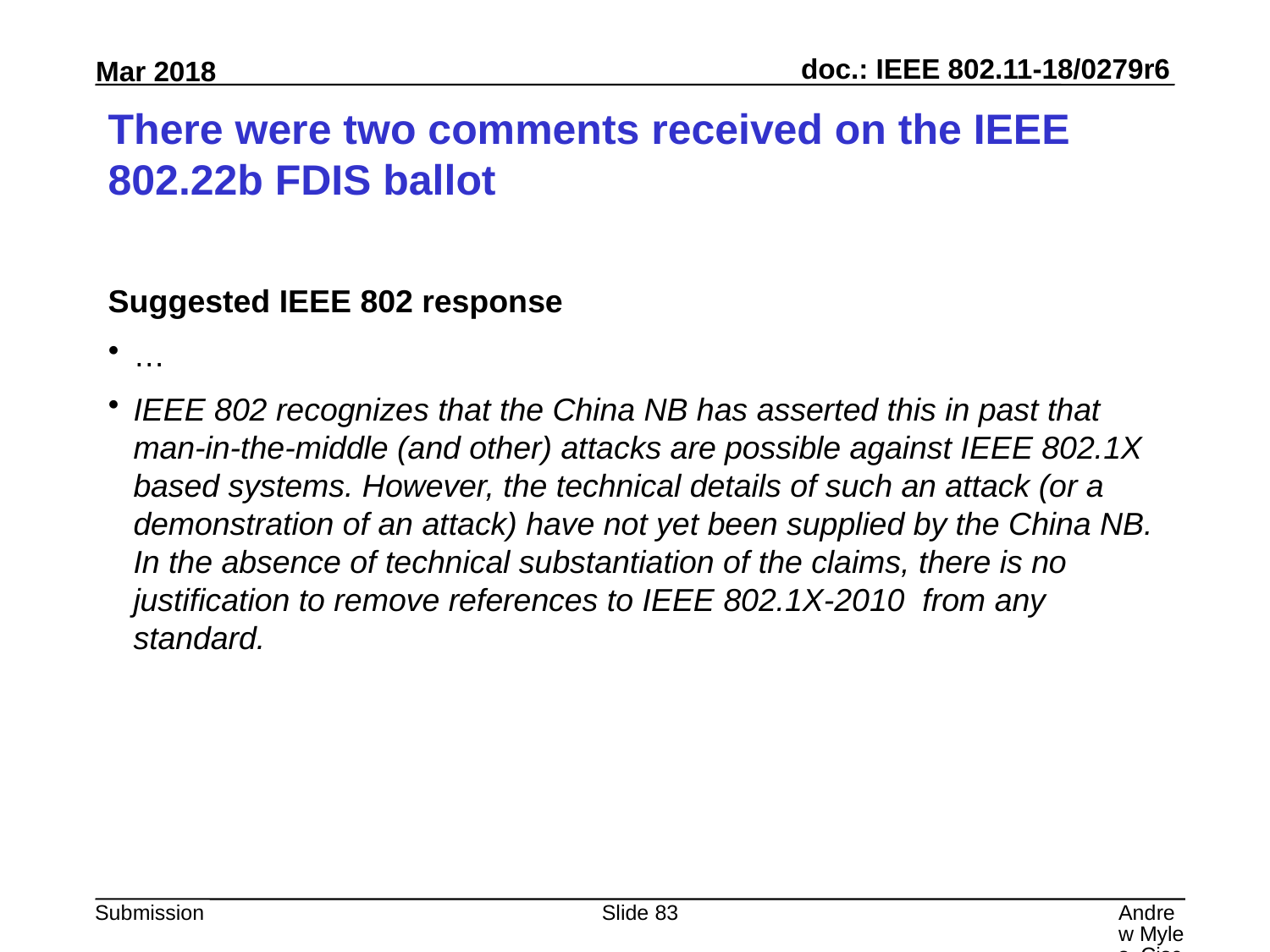

# There were two comments received on the IEEE 802.22b FDIS ballot
Suggested IEEE 802 response
…
IEEE 802 recognizes that the China NB has asserted this in past that man-in-the-middle (and other) attacks are possible against IEEE 802.1X based systems. However, the technical details of such an attack (or a demonstration of an attack) have not yet been supplied by the China NB. In the absence of technical substantiation of the claims, there is no justification to remove references to IEEE 802.1X-2010  from any standard.

Slide 83
Andrew Myles, Cisco